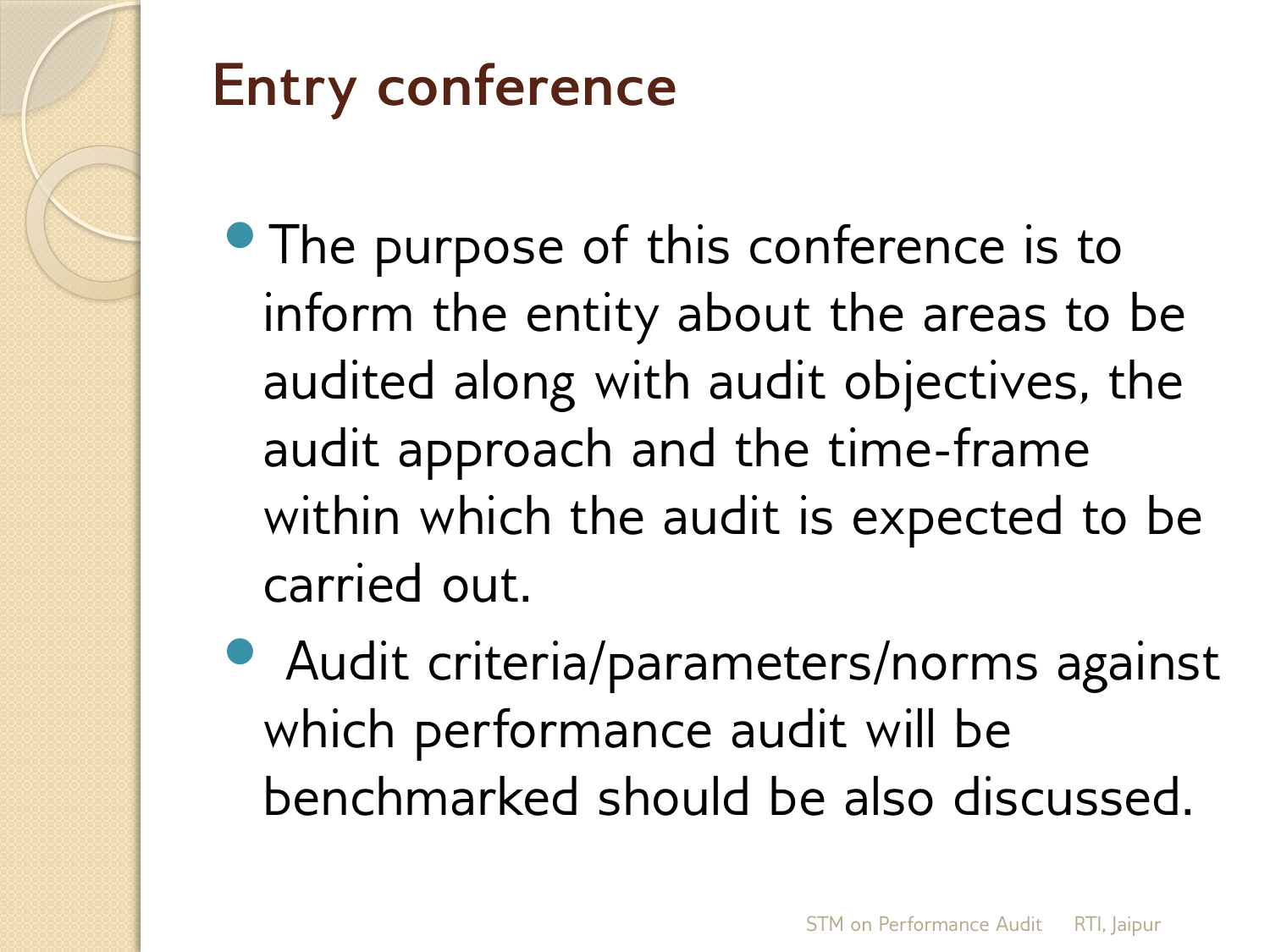

# Entry conference
The purpose of this conference is to inform the entity about the areas to be audited along with audit objectives, the audit approach and the time-frame within which the audit is expected to be carried out.
 Audit criteria/parameters/norms against which performance audit will be benchmarked should be also discussed.
STM on Performance Audit     RTI, Jaipur